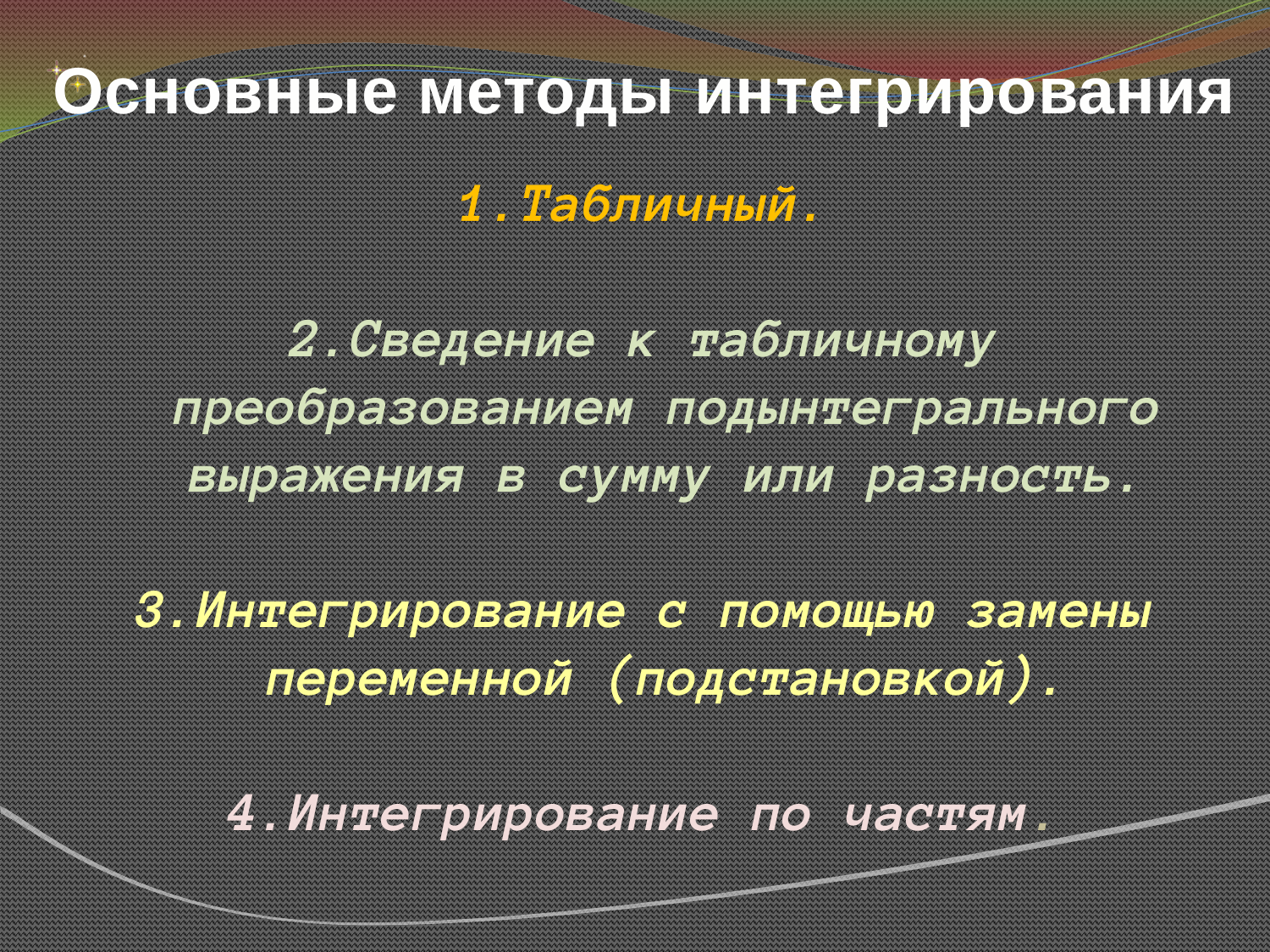

# Основные методы интегрирования
Табличный.

2.Сведение к табличному преобразованием подынтегрального выражения в сумму или разность.

3.Интегрирование с помощью замены переменной (подстановкой).

4.Интегрирование по частям.